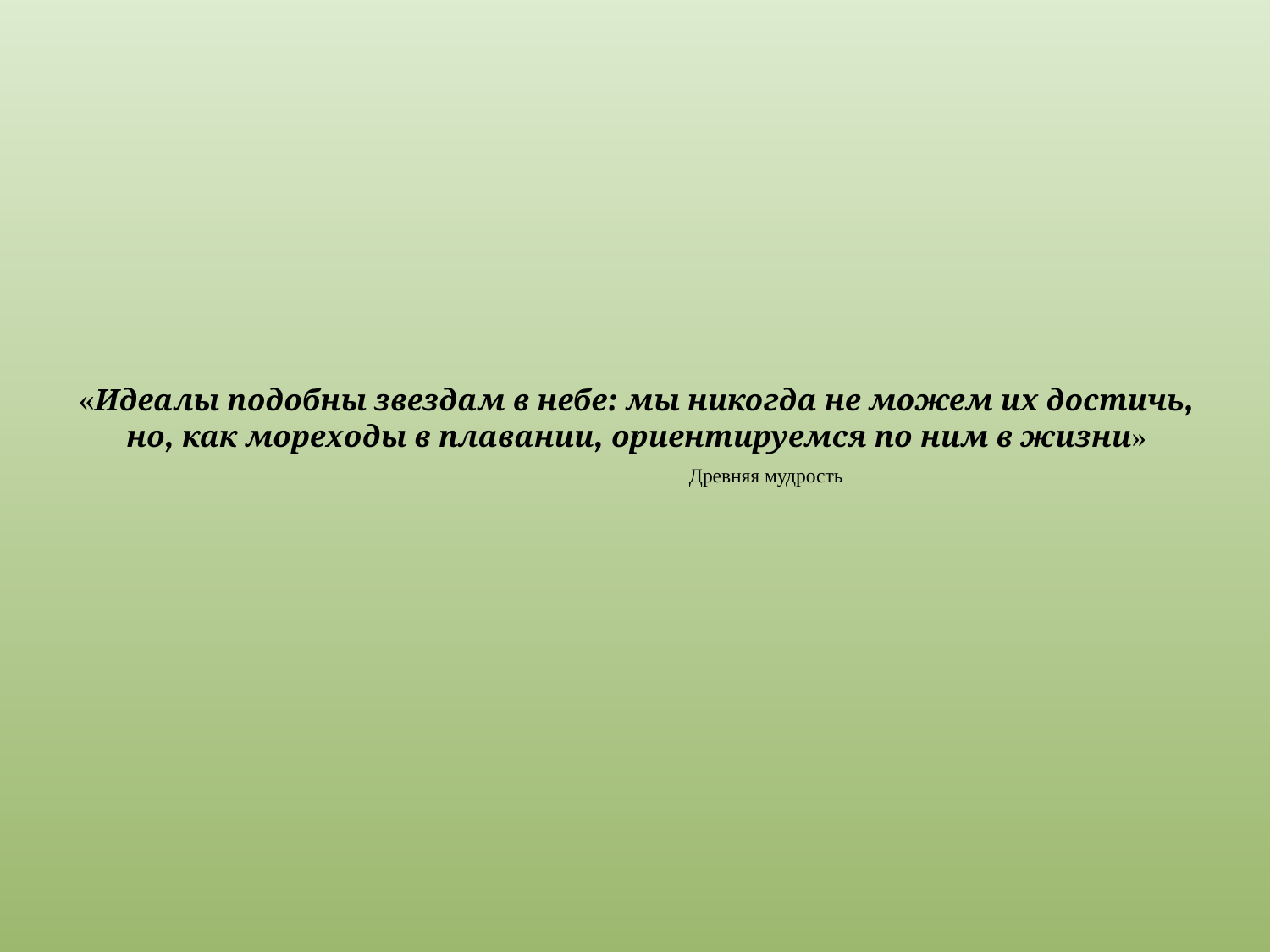

# «Идеалы подобны звездам в небе: мы никогда не можем их достичь, но, как мореходы в плавании, ориентируемся по ним в жизни» Древняя мудрость